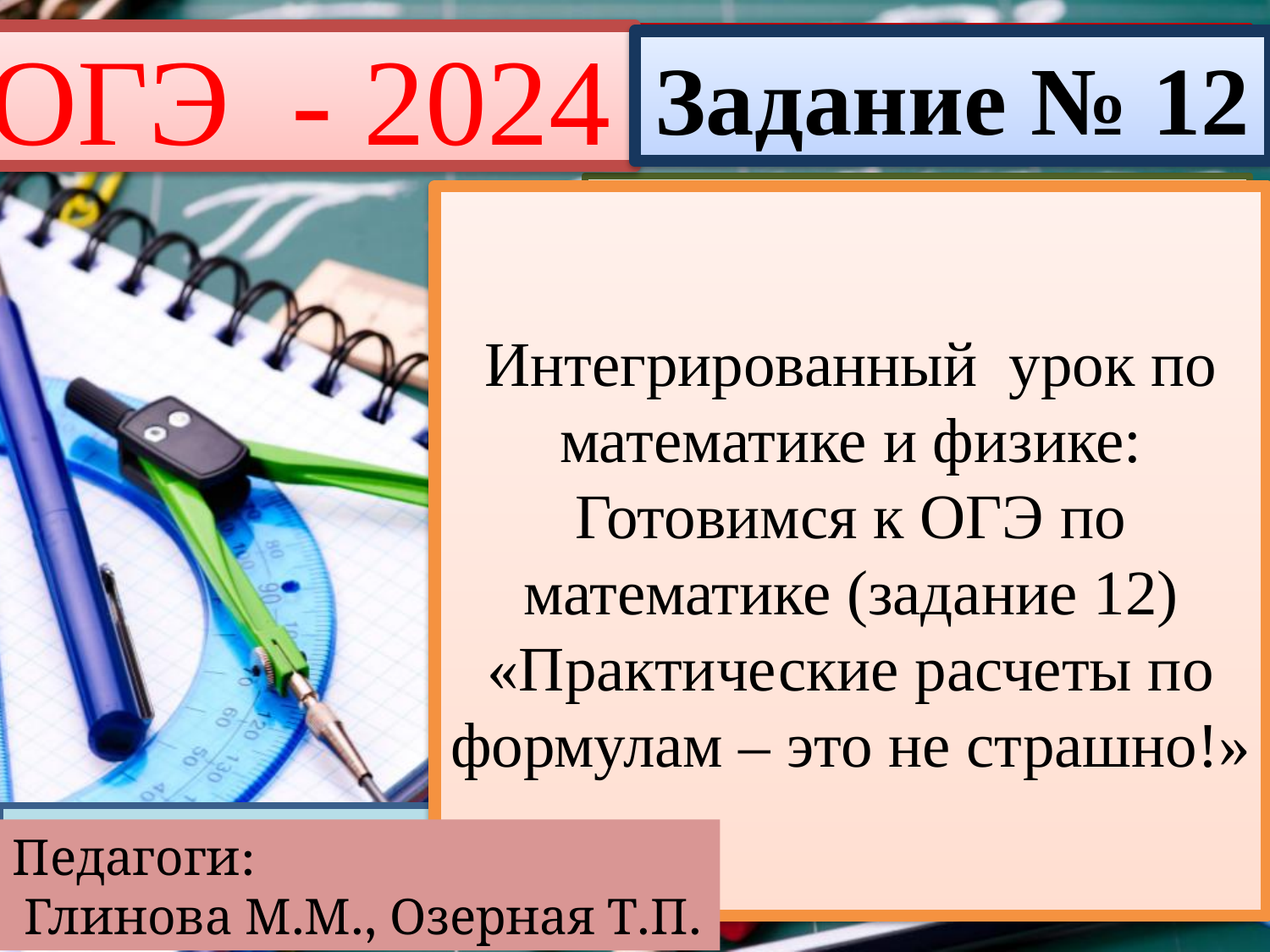

ОГЭ  - 2024
Задание № 12
Интегрированный  урок по математике и физике: Готовимся к ОГЭ по математике (задание 12) «Практические расчеты по формулам – это не страшно!»
Педагоги:
 Глинова М.М., Озерная Т.П.